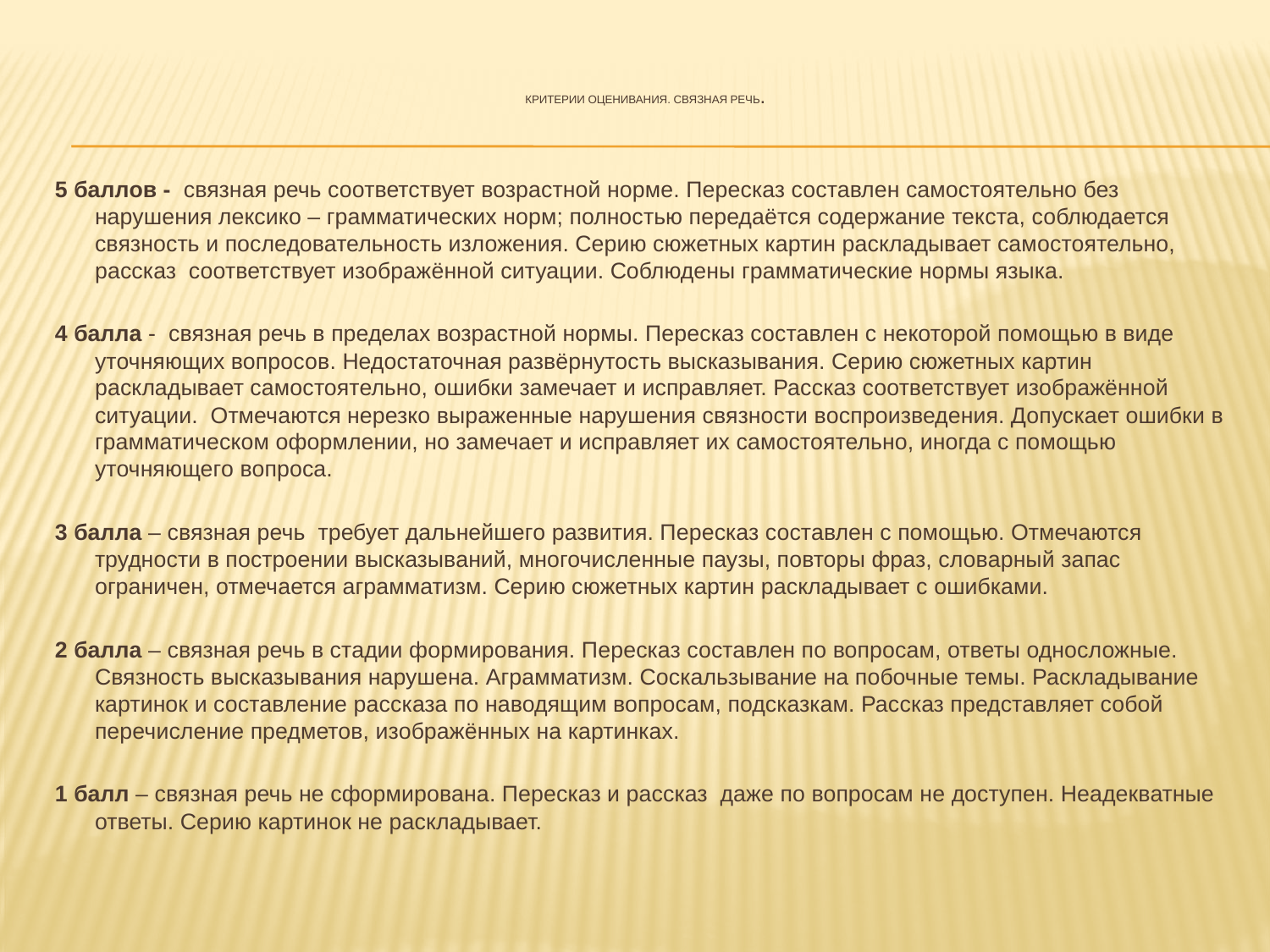

# Критерии оценивания. Связная речь.
5 баллов -  связная речь соответствует возрастной норме. Пересказ составлен самостоятельно без нарушения лексико – грамматических норм; полностью передаётся содержание текста, соблюдается связность и последовательность изложения. Серию сюжетных картин раскладывает самостоятельно, рассказ  соответствует изображённой ситуации. Соблюдены грамматические нормы языка.

4 балла -  связная речь в пределах возрастной нормы. Пересказ составлен с некоторой помощью в виде уточняющих вопросов. Недостаточная развёрнутость высказывания. Серию сюжетных картин раскладывает самостоятельно, ошибки замечает и исправляет. Рассказ соответствует изображённой ситуации.  Отмечаются нерезко выраженные нарушения связности воспроизведения. Допускает ошибки в грамматическом оформлении, но замечает и исправляет их самостоятельно, иногда с помощью уточняющего вопроса.

3 балла – связная речь  требует дальнейшего развития. Пересказ составлен с помощью. Отмечаются трудности в построении высказываний, многочисленные паузы, повторы фраз, словарный запас ограничен, отмечается аграмматизм. Серию сюжетных картин раскладывает с ошибками.

2 балла – связная речь в стадии формирования. Пересказ составлен по вопросам, ответы односложные. Связность высказывания нарушена. Аграмматизм. Соскальзывание на побочные темы. Раскладывание картинок и составление рассказа по наводящим вопросам, подсказкам. Рассказ представляет собой перечисление предметов, изображённых на картинках.

1 балл – связная речь не сформирована. Пересказ и рассказ  даже по вопросам не доступен. Неадекватные ответы. Серию картинок не раскладывает.